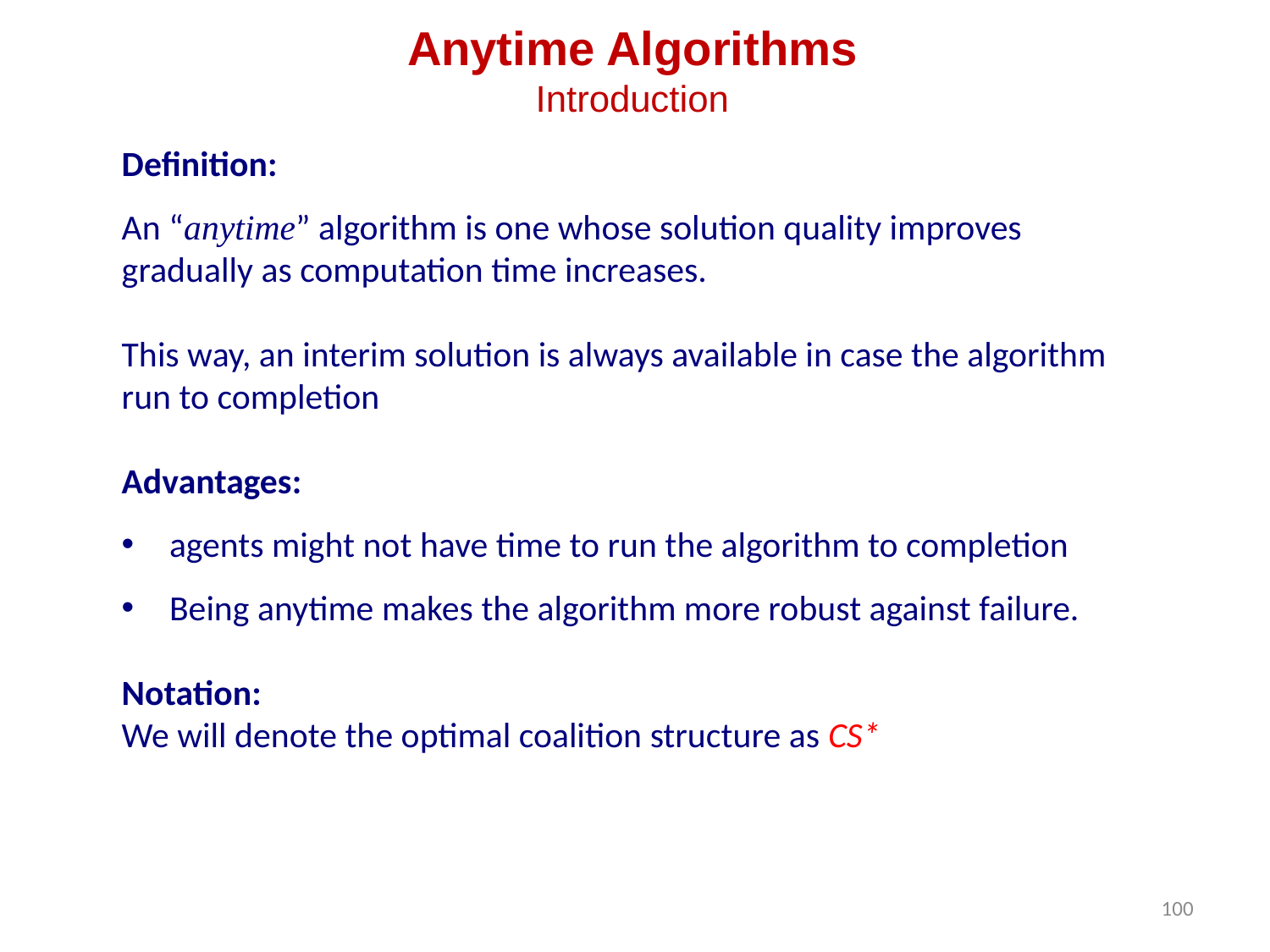

Anytime Algorithms
Introduction
Definition:

An “anytime” algorithm is one whose solution quality improves gradually as computation time increases.

This way, an interim solution is always available in case the algorithm run to completion

Advantages:

agents might not have time to run the algorithm to completion

Being anytime makes the algorithm more robust against failure.

Notation:
We will denote the optimal coalition structure as CS*

100